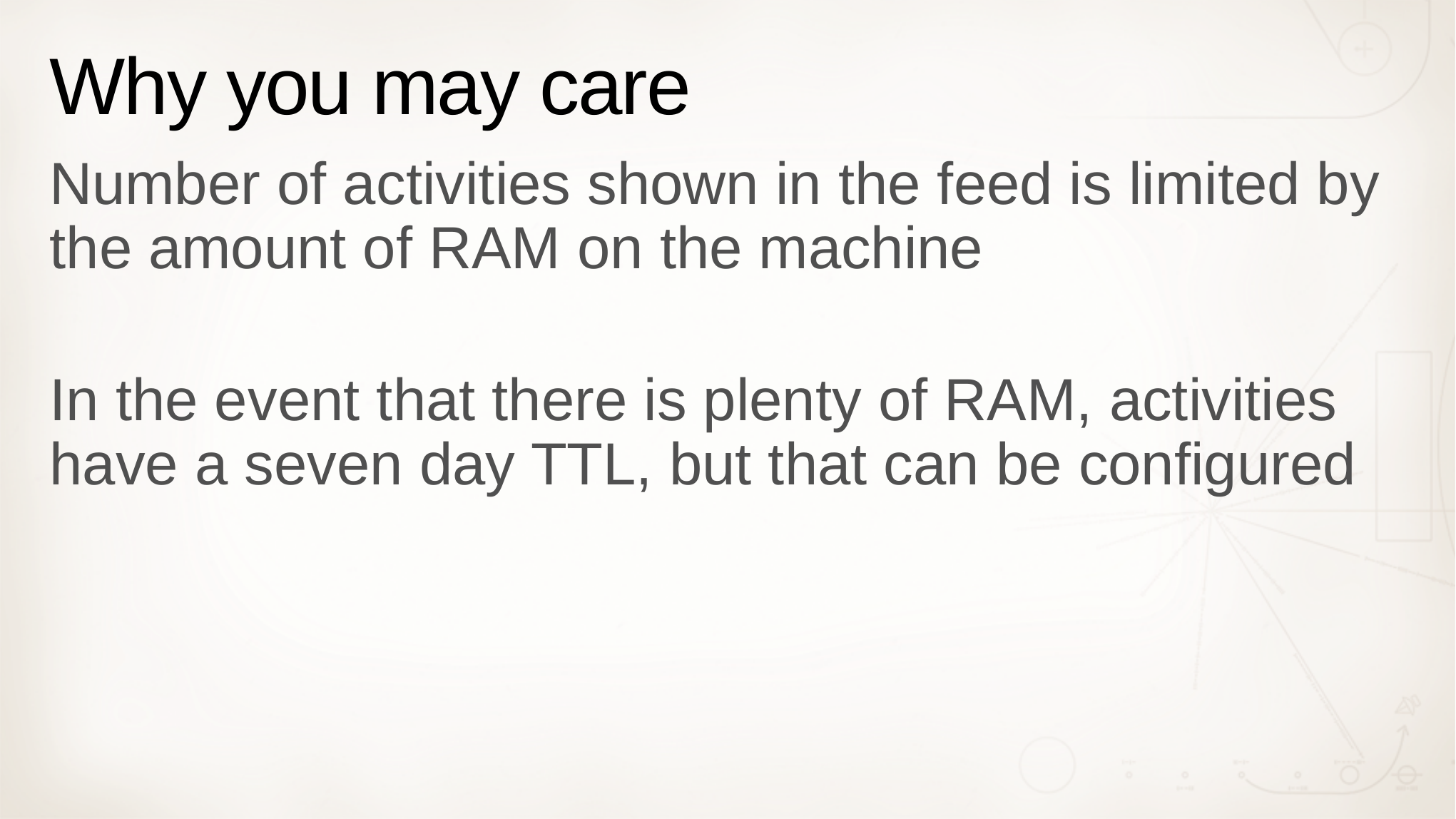

# Why you may care
Number of activities shown in the feed is limited by the amount of RAM on the machine

In the event that there is plenty of RAM, activities have a seven day TTL, but that can be configured